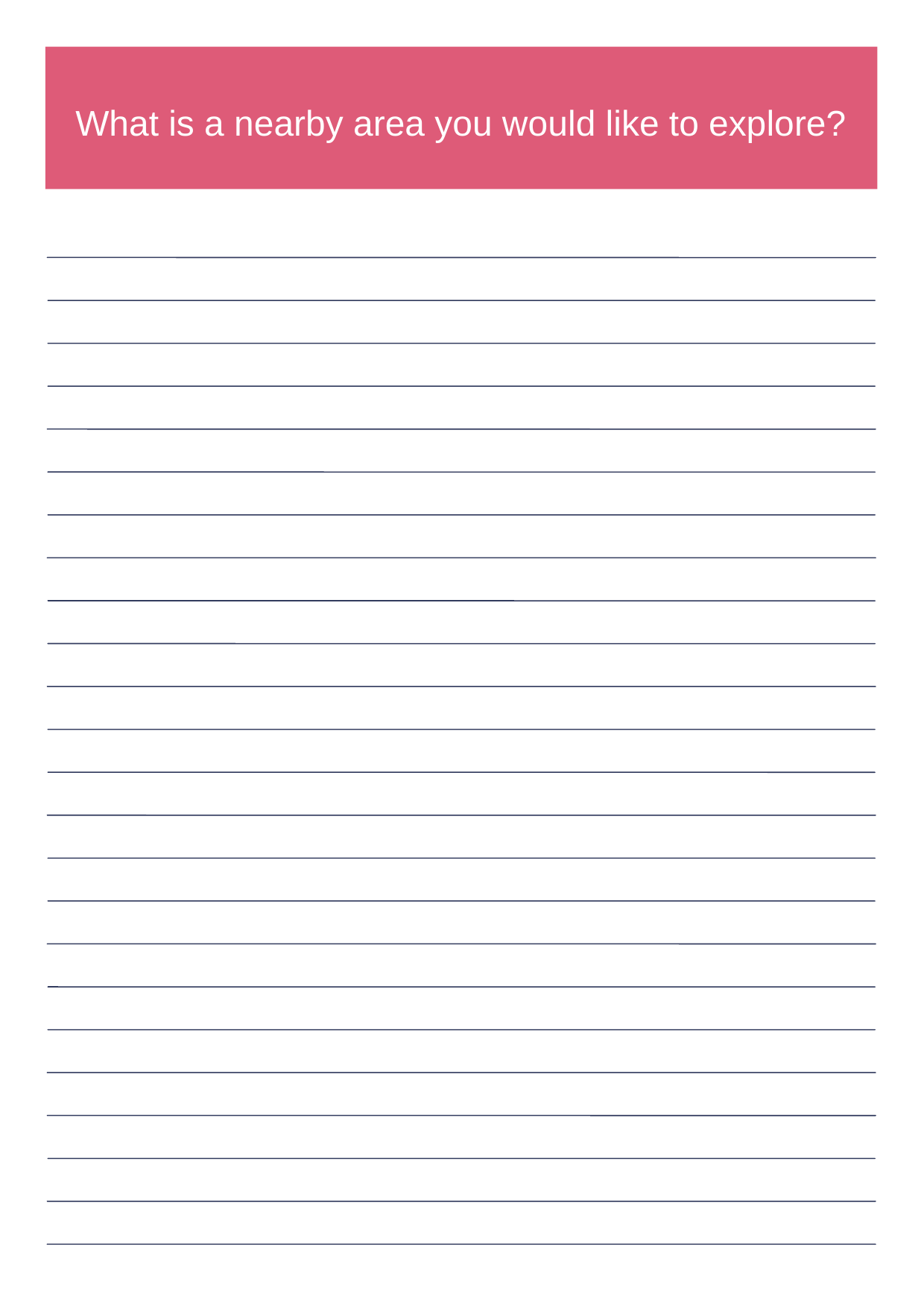

What is a nearby area you would like to explore?